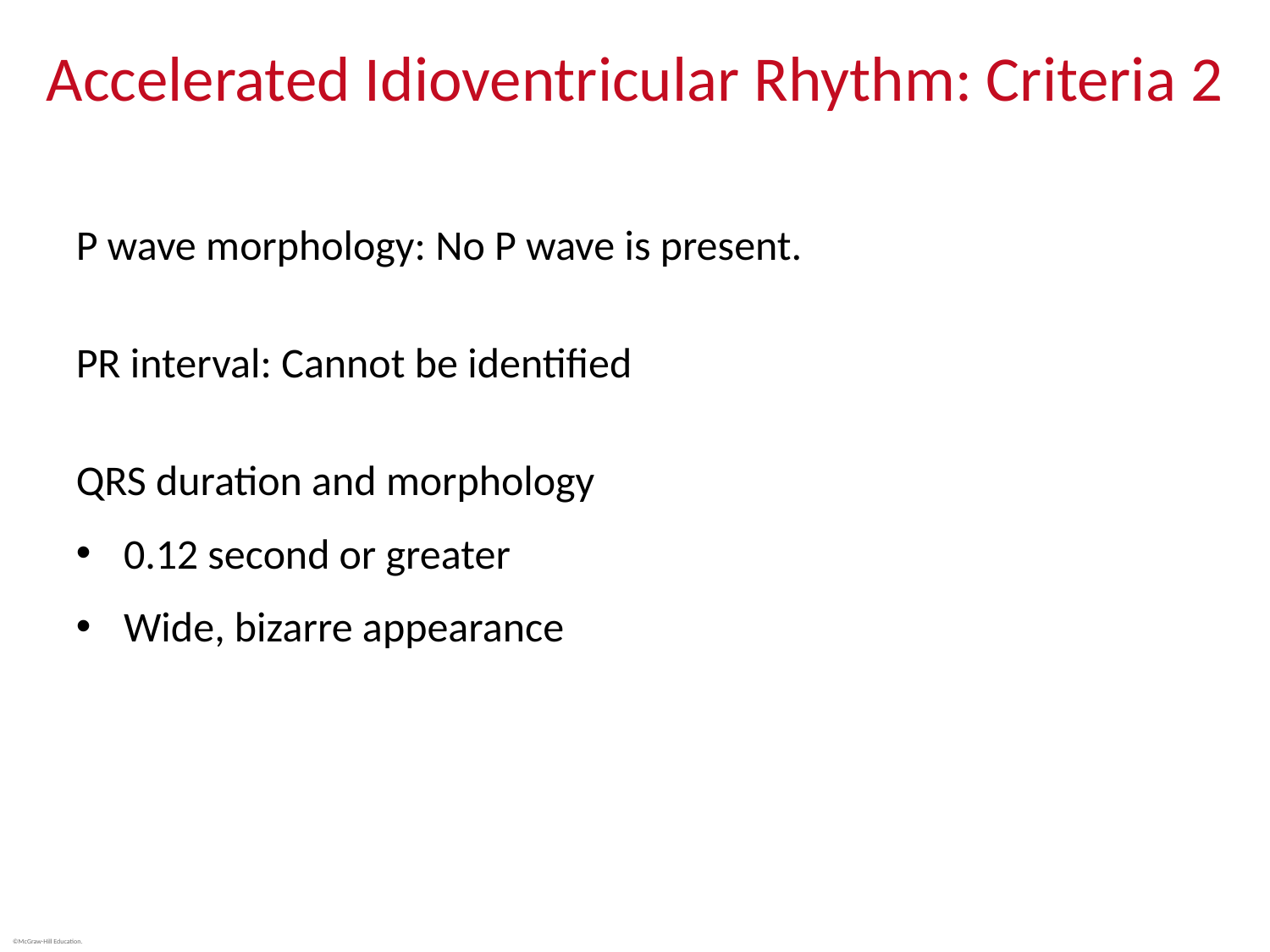

# Accelerated Idioventricular Rhythm: Criteria 2
P wave morphology: No P wave is present.
PR interval: Cannot be identified
QRS duration and morphology
0.12 second or greater
Wide, bizarre appearance